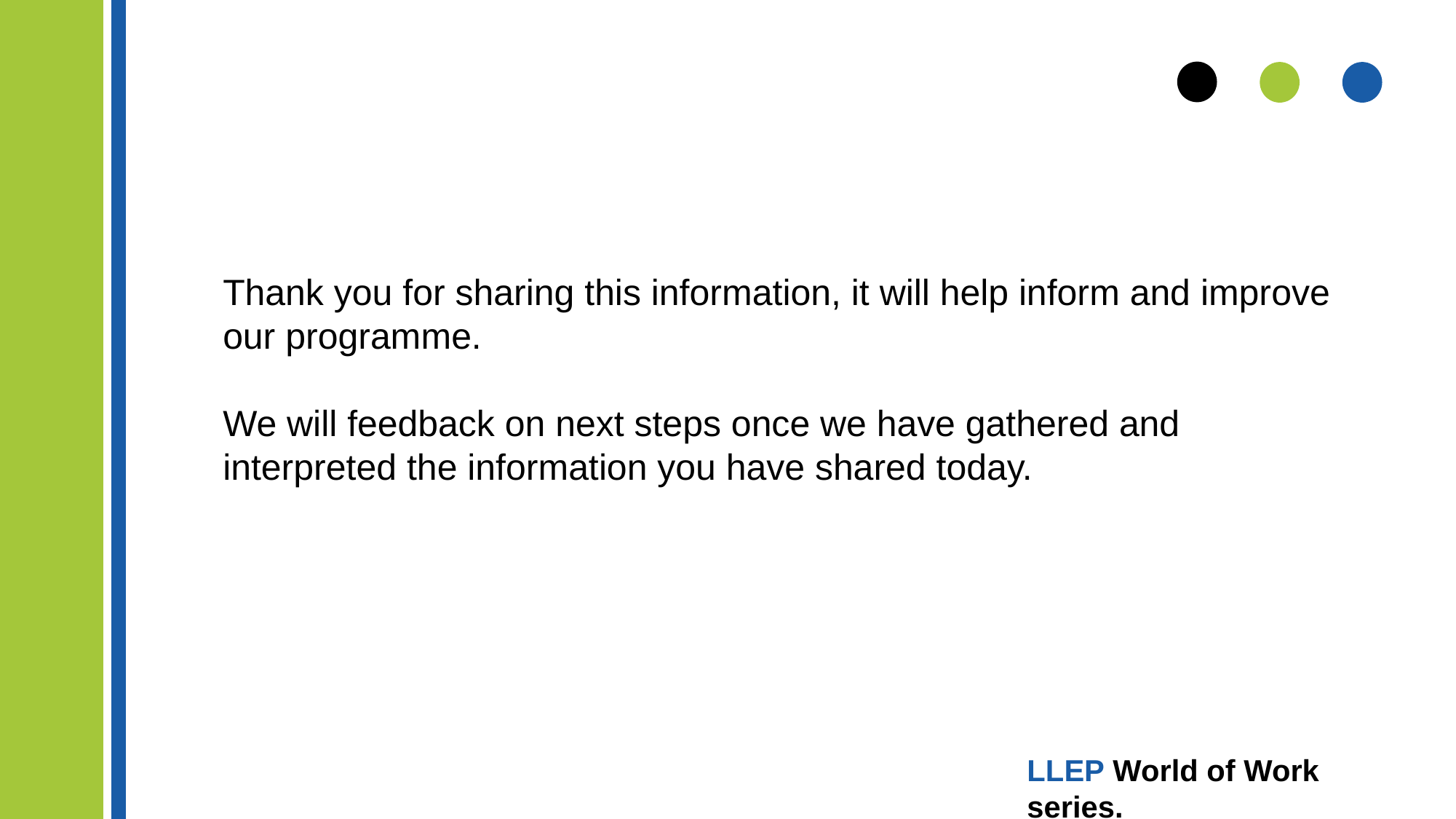

Thank you for sharing this information, it will help inform and improve our programme.

We will feedback on next steps once we have gathered and interpreted the information you have shared today.

LLEP World of Work series.